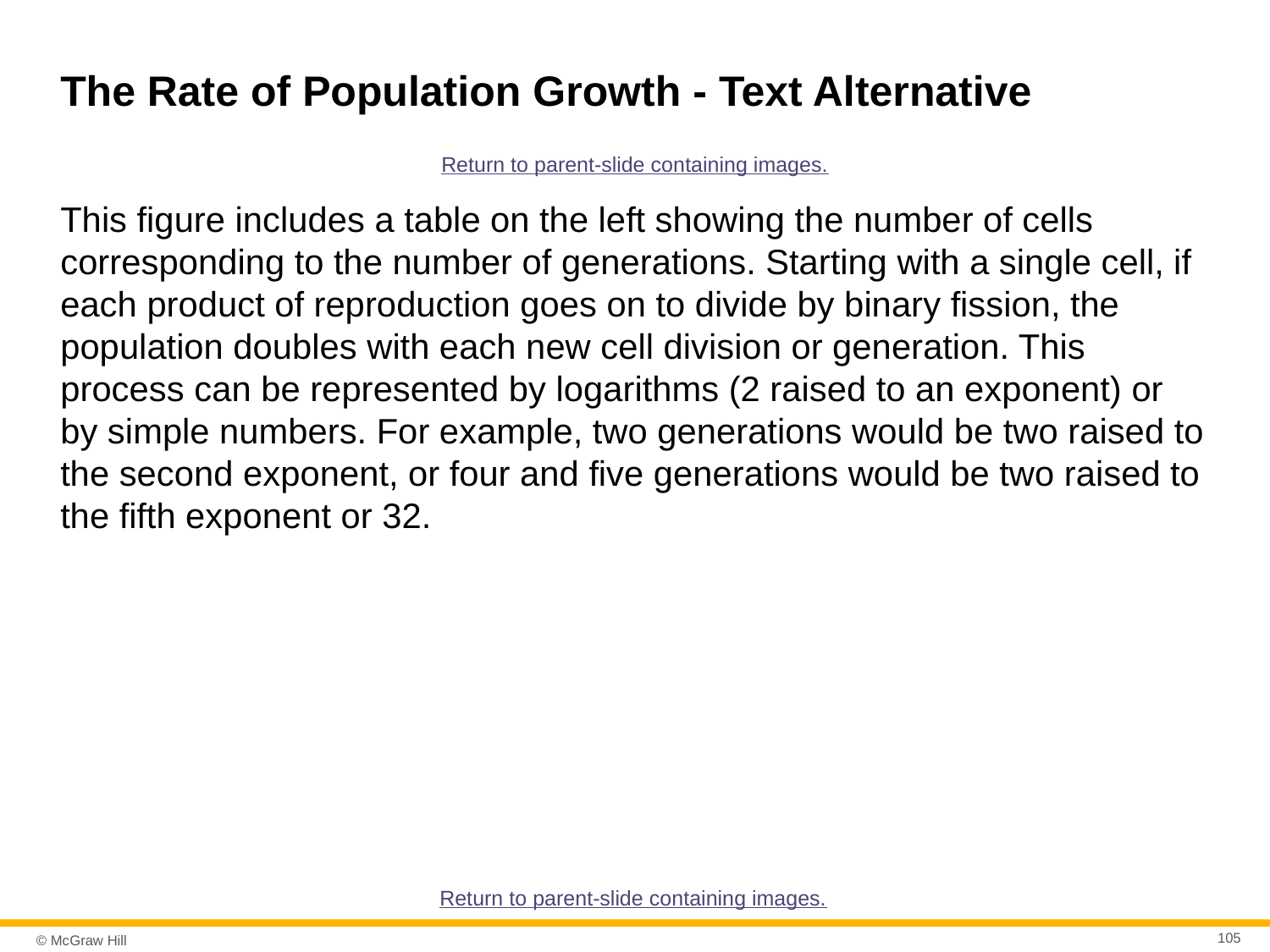

# The Rate of Population Growth - Text Alternative
Return to parent-slide containing images.
This figure includes a table on the left showing the number of cells corresponding to the number of generations. Starting with a single cell, if each product of reproduction goes on to divide by binary fission, the population doubles with each new cell division or generation. This process can be represented by logarithms (2 raised to an exponent) or by simple numbers. For example, two generations would be two raised to the second exponent, or four and five generations would be two raised to the fifth exponent or 32.
Return to parent-slide containing images.